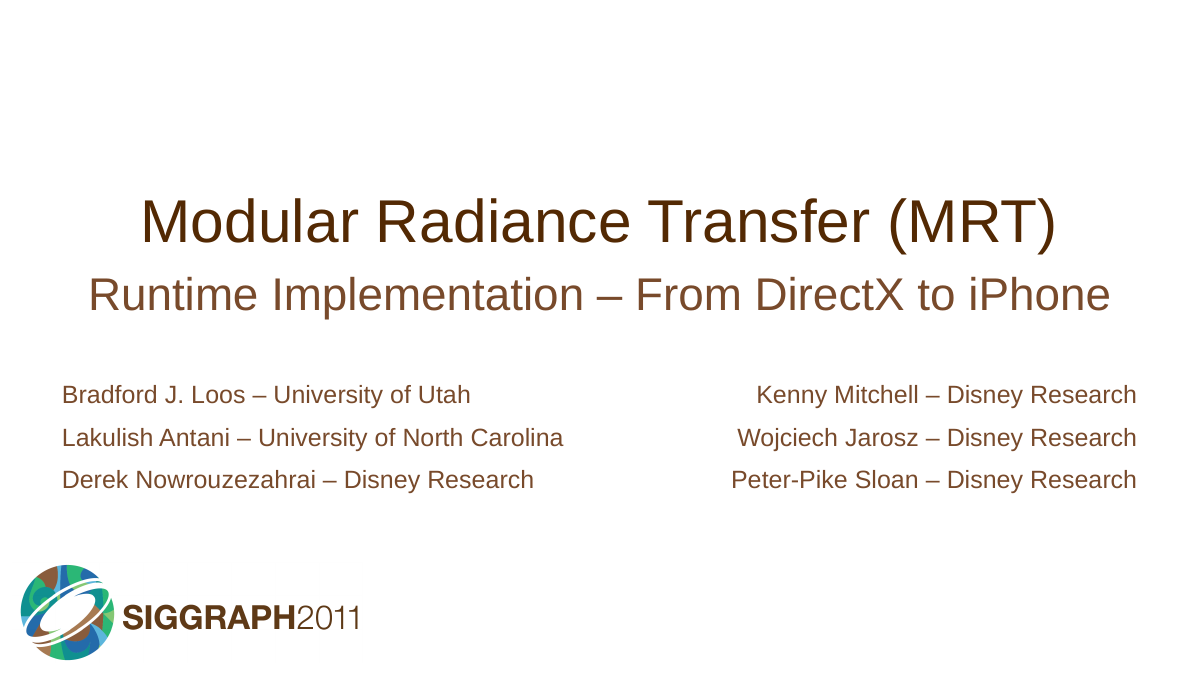

Modular Radiance Transfer (MRT)
Runtime Implementation – From DirectX to iPhone
Bradford J. Loos – University of Utah
Lakulish Antani – University of North Carolina
Derek Nowrouzezahrai – Disney Research
Kenny Mitchell – Disney Research
Wojciech Jarosz – Disney Research
Peter-Pike Sloan – Disney Research